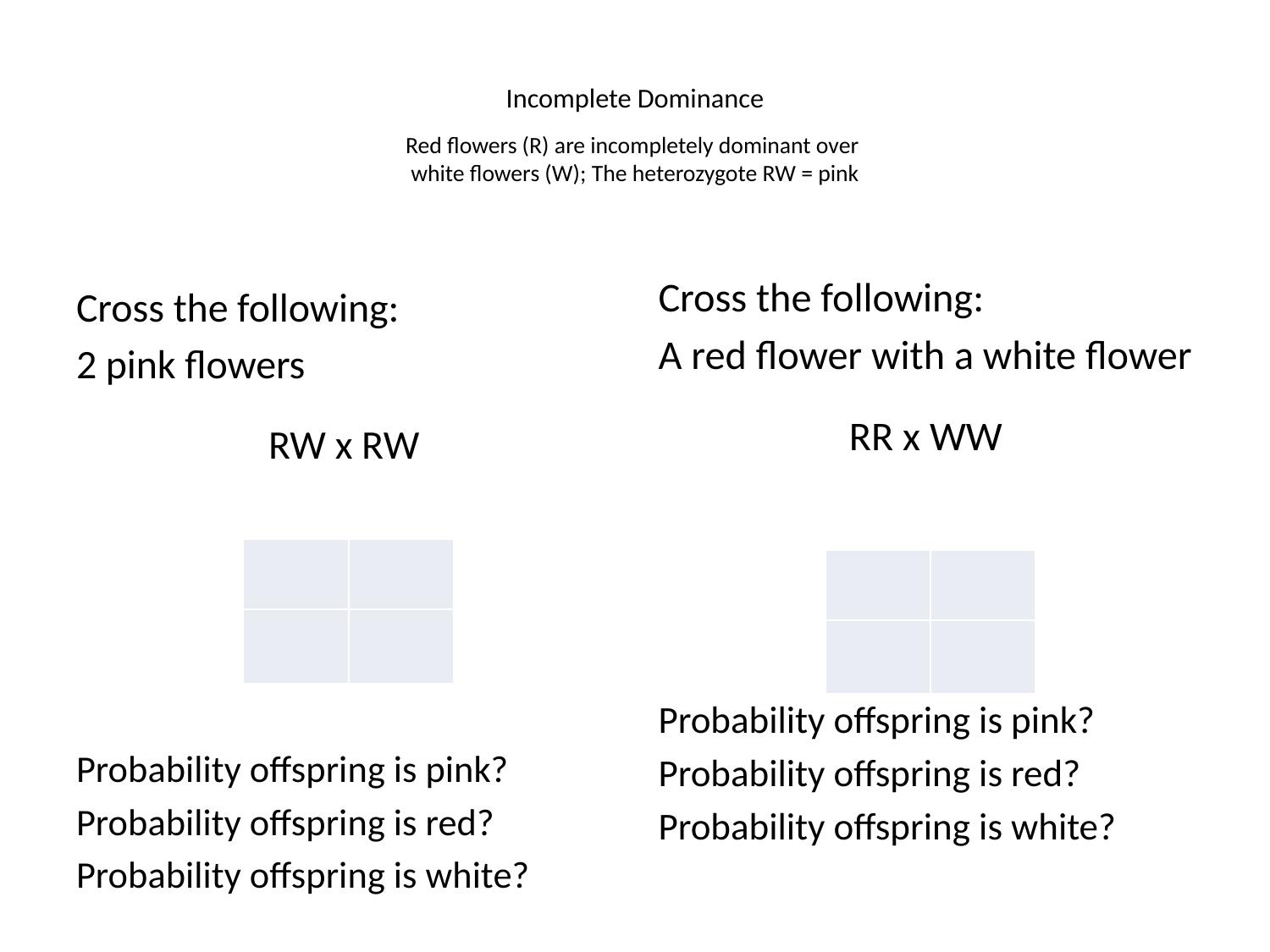

# Incomplete Dominance Red flowers (R) are incompletely dominant over white flowers (W); The heterozygote RW = pink
Cross the following:
A red flower with a white flower

RR x WW

Probability offspring is pink?
Probability offspring is red?
Probability offspring is white?

Cross the following:
2 pink flowers

RW x RW

Probability offspring is pink?
Probability offspring is red?
Probability offspring is white?

|  |  |
| --- | --- |
|  |  |
|  |  |
| --- | --- |
|  |  |